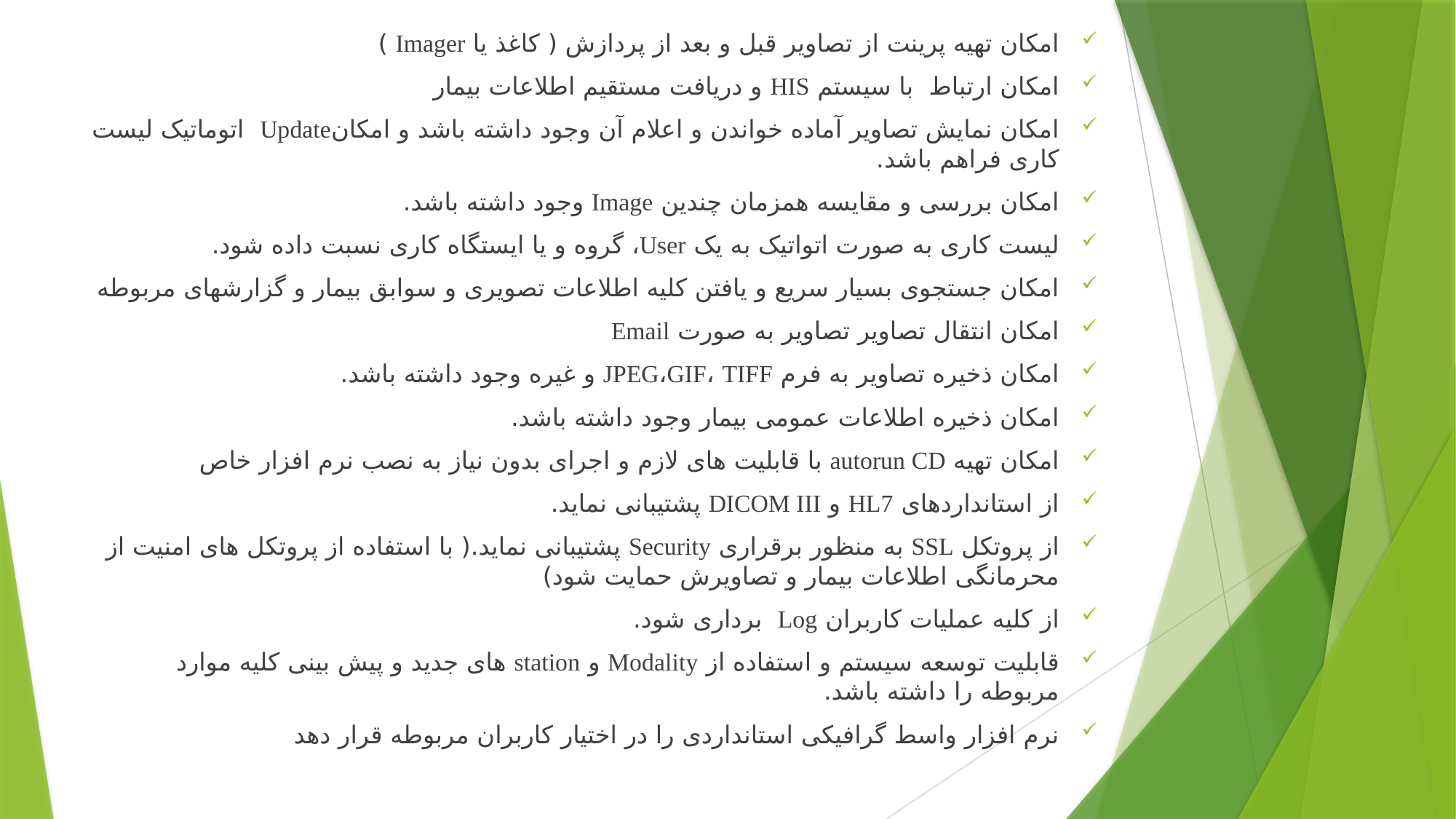

امکان تهیه پرینت از تصاویر قبل و بعد از پردازش ( کاغذ یا Imager )
امکان ارتباط  با سیستم HIS و دریافت مستقیم اطلاعات بیمار
امکان نمایش تصاویر آماده خواندن و اعلام آن وجود داشته باشد و امکانUpdate  اتوماتیک لیست کاری فراهم باشد.
امکان بررسی و مقایسه همزمان چندین Image وجود داشته باشد.
لیست کاری به صورت اتواتیک به یک User، گروه و یا ایستگاه کاری نسبت داده شود.
امکان جستجوی بسیار سریع و یافتن کلیه اطلاعات تصویری و سوابق بیمار و گزارشهای مربوطه
امکان انتقال تصاویر تصاویر به صورت Email
امکان ذخیره تصاویر به فرم JPEG،GIF، TIFF و غیره وجود داشته باشد.
امکان ذخیره اطلاعات عمومی بیمار وجود داشته باشد.
امکان تهیه autorun CD با قابلیت های لازم و اجرای بدون نیاز به نصب نرم افزار خاص
از استانداردهای HL7 و DICOM III پشتیبانی نماید.
از پروتکل SSL به منظور برقراری Security پشتیبانی نماید.( با استفاده از پروتکل های امنیت از محرمانگی اطلاعات بیمار و تصاویرش حمایت شود)
از کلیه عملیات کاربران Log  برداری شود.
قابلیت توسعه سیستم و استفاده از Modality و station های جدید و پیش بینی کلیه موارد مربوطه را داشته باشد.
نرم افزار واسط گرافیکی استانداردی را در اختیار کاربران مربوطه قرار دهد